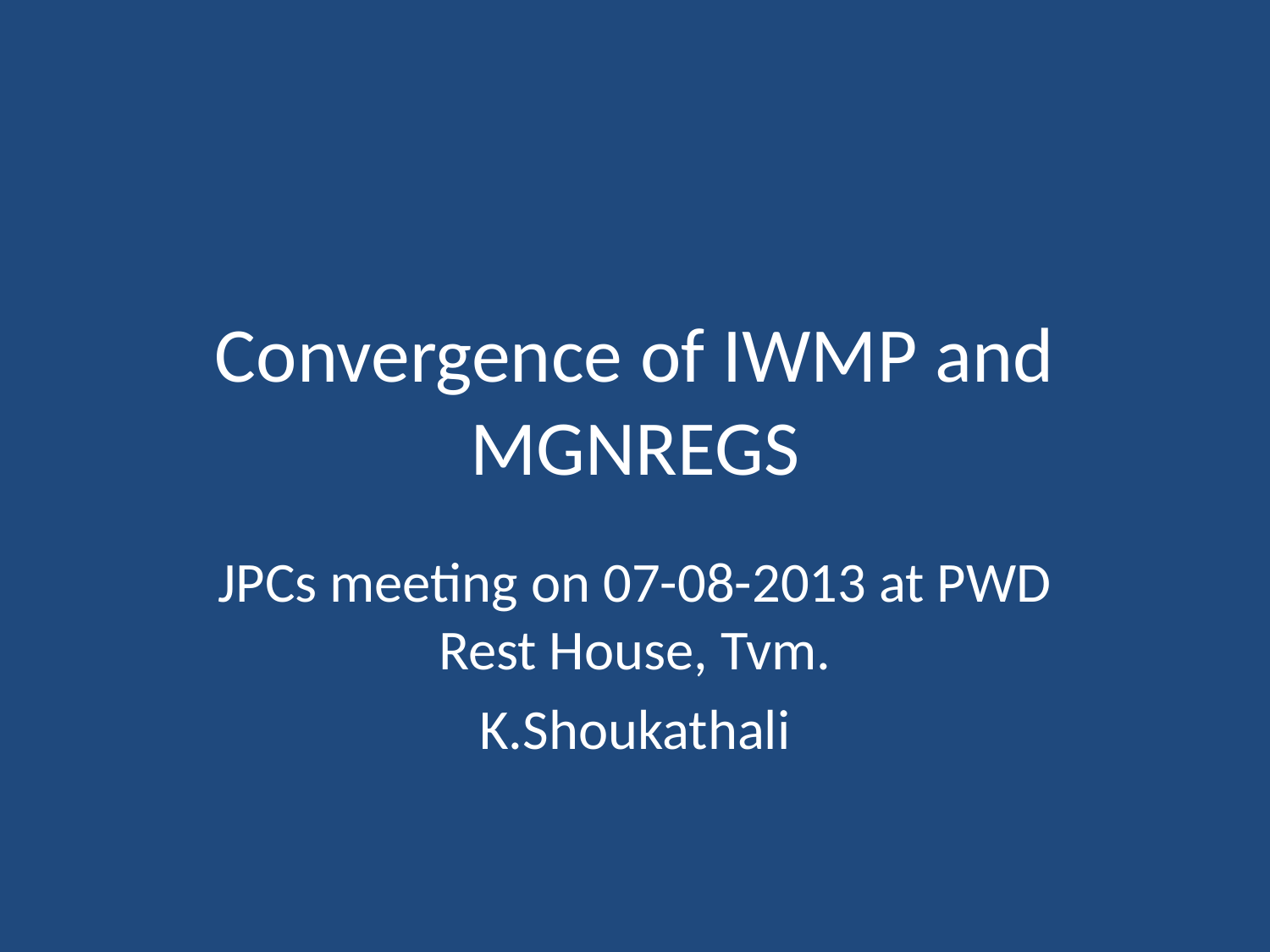

# Convergence of IWMP and MGNREGS
JPCs meeting on 07-08-2013 at PWD Rest House, Tvm.
K.Shoukathali